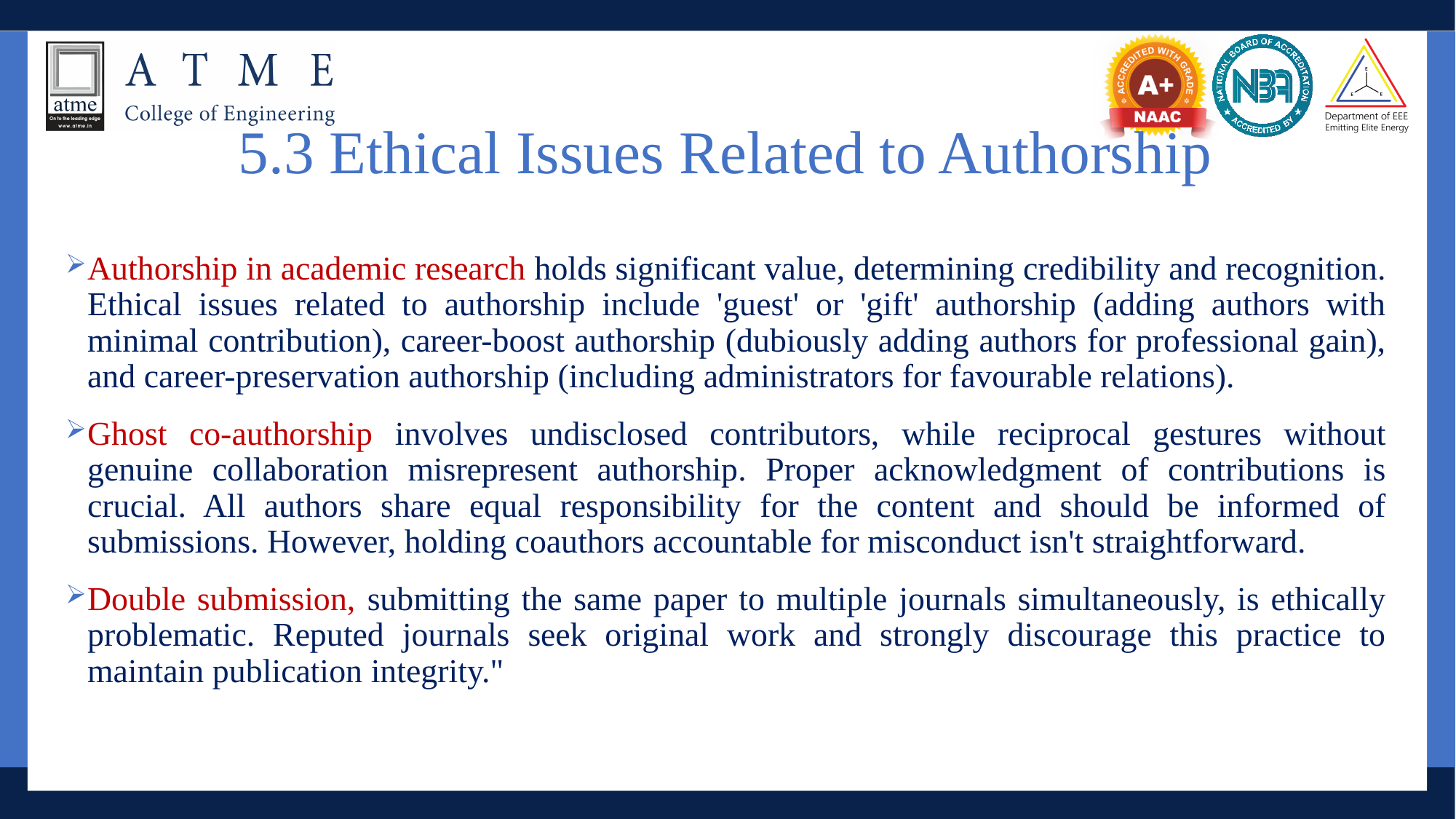

# 5.3 Ethical Issues Related to Authorship
Authorship in academic research holds significant value, determining credibility and recognition. Ethical issues related to authorship include 'guest' or 'gift' authorship (adding authors with minimal contribution), career-boost authorship (dubiously adding authors for professional gain), and career-preservation authorship (including administrators for favourable relations).
Ghost co-authorship involves undisclosed contributors, while reciprocal gestures without genuine collaboration misrepresent authorship. Proper acknowledgment of contributions is crucial. All authors share equal responsibility for the content and should be informed of submissions. However, holding coauthors accountable for misconduct isn't straightforward.
Double submission, submitting the same paper to multiple journals simultaneously, is ethically problematic. Reputed journals seek original work and strongly discourage this practice to maintain publication integrity."